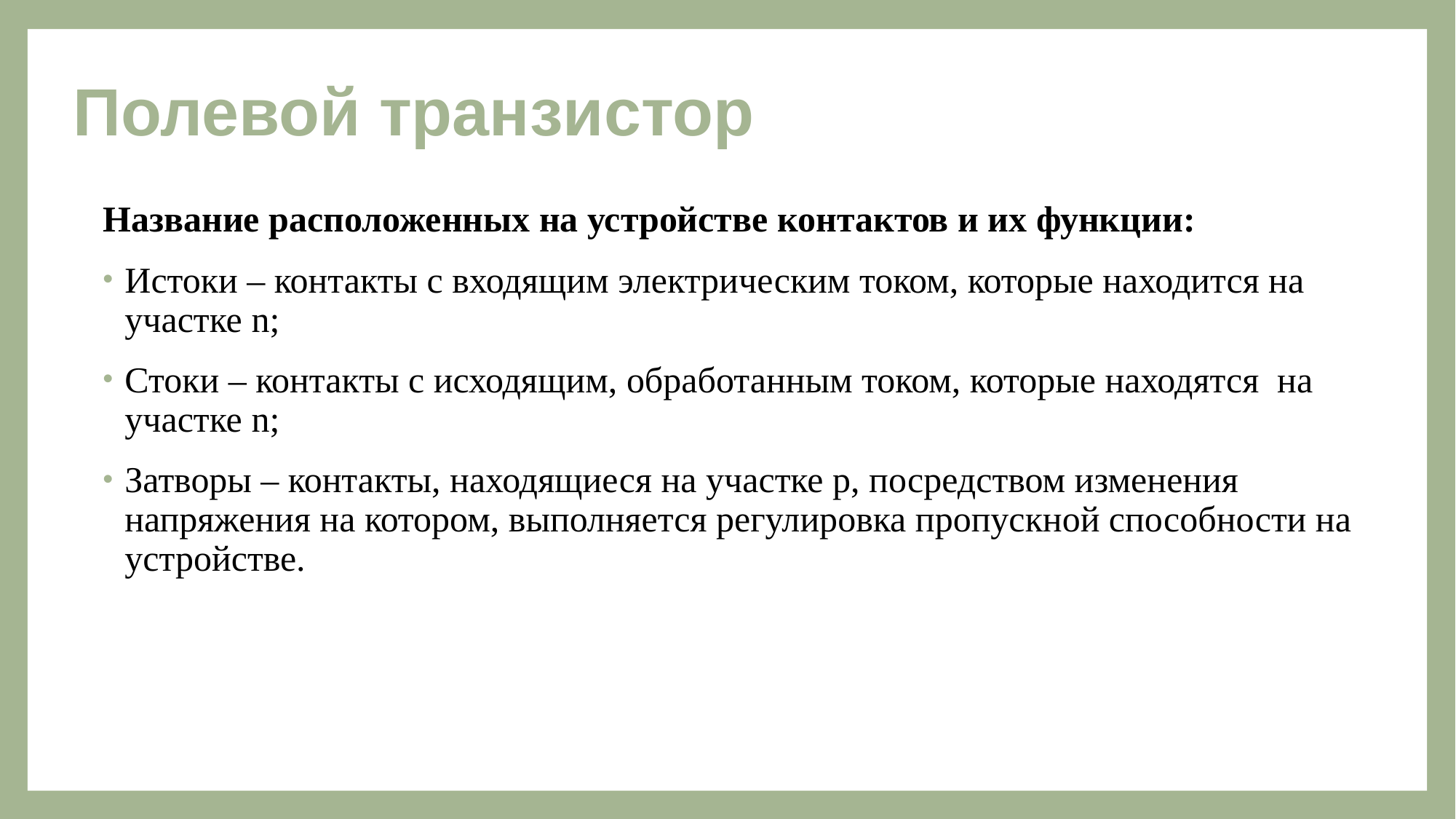

# Полевой транзистор
Название расположенных на устройстве контактов и их функции:
Истоки – контакты с входящим электрическим током, которые находится на участке n;
Стоки – контакты с исходящим, обработанным током, которые находятся  на участке n;
Затворы – контакты, находящиеся на участке р, посредством изменения напряжения на котором, выполняется регулировка пропускной способности на устройстве.